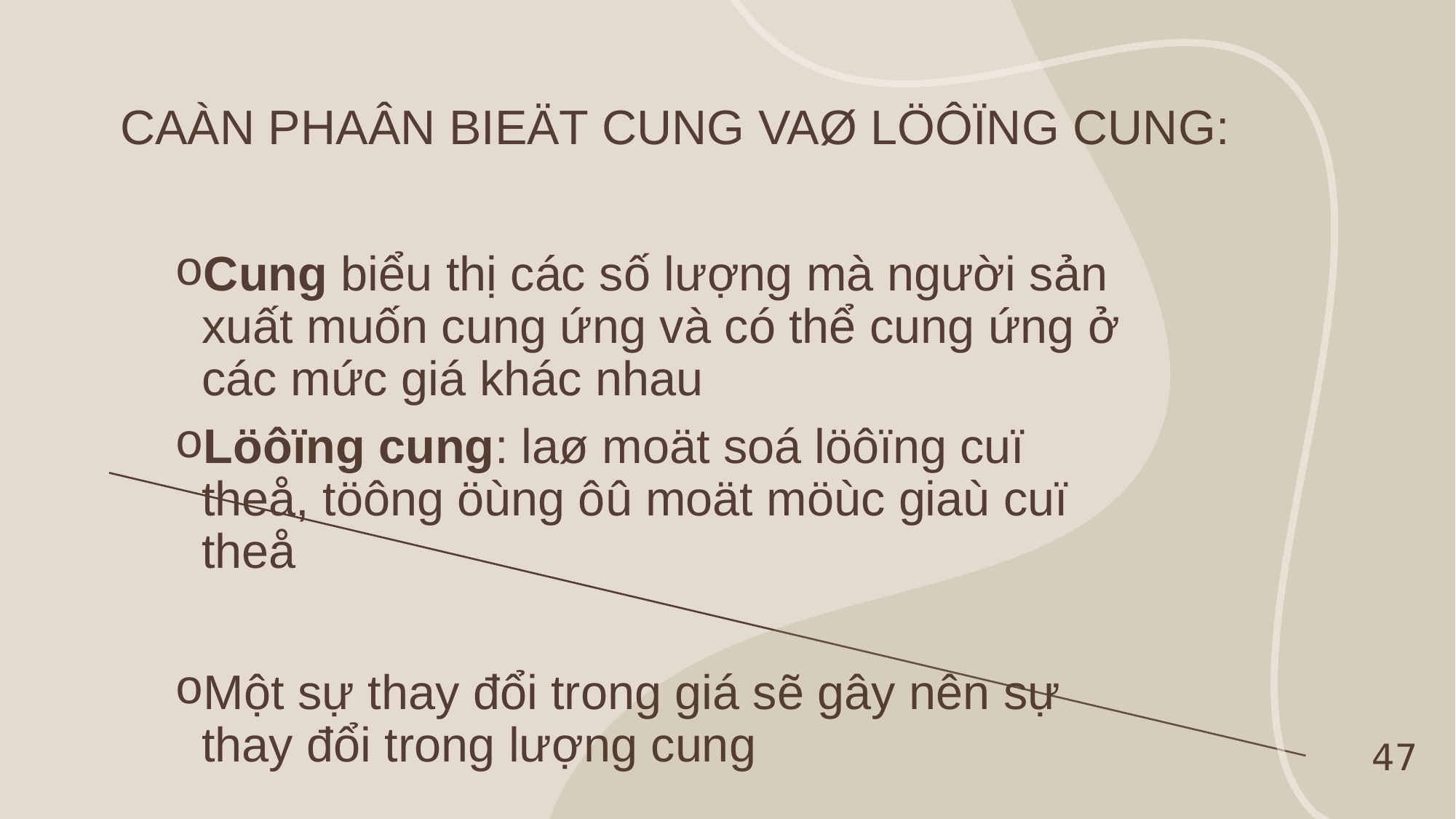

# CAÀN PHAÂN BIEÄT CUNG VAØ LÖÔÏNG CUNG:
Cung biểu thị các số lượng mà người sản xuất muốn cung ứng và có thể cung ứng ở các mức giá khác nhau
Löôïng cung: laø moät soá löôïng cuï theå, töông öùng ôû moät möùc giaù cuï theå

Một sự thay đổi trong giá sẽ gây nên sự thay đổi trong lượng cung

47